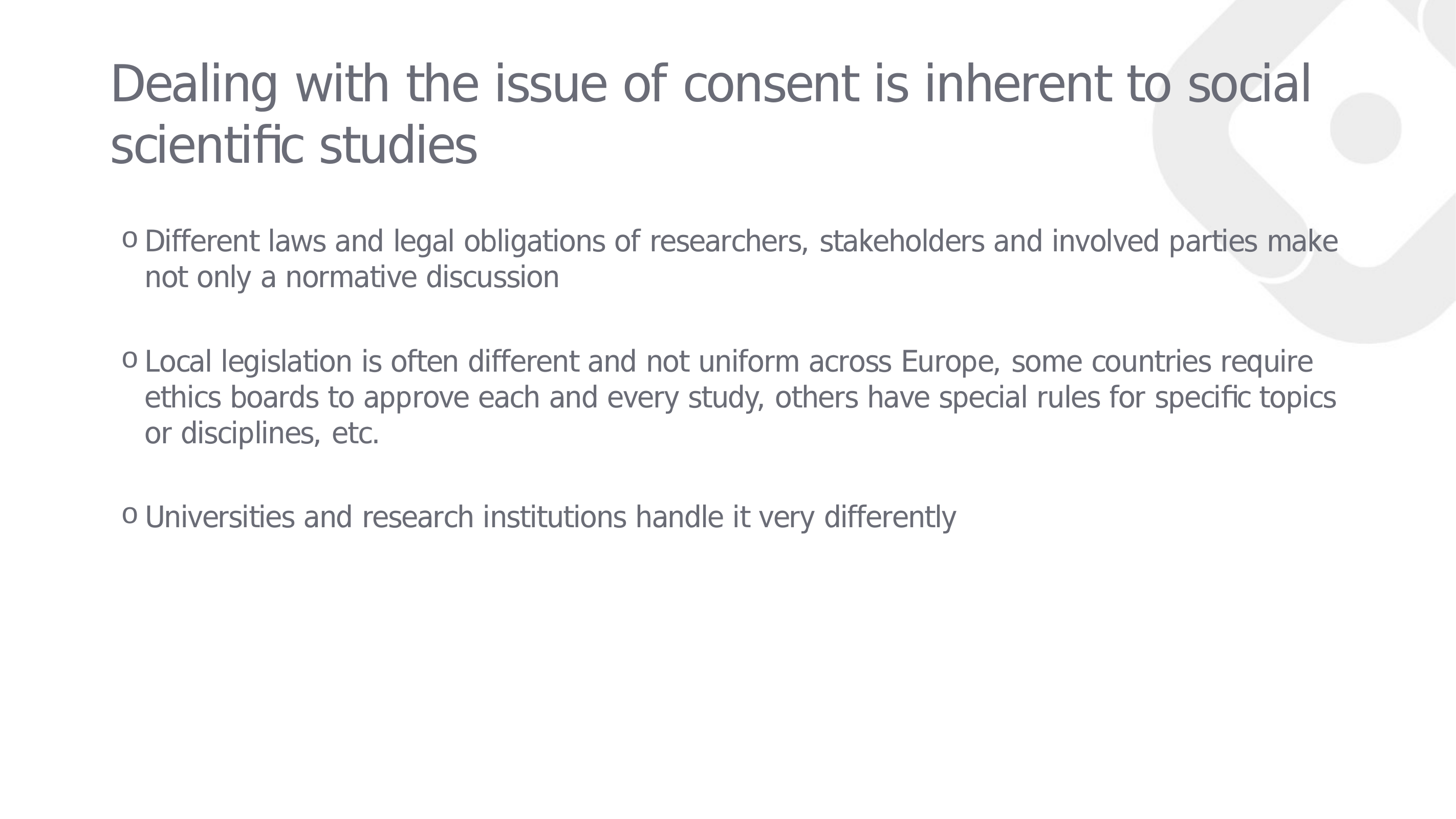

# Dealing with the issue of consent is inherent to social scientific studies
Different laws and legal obligations of researchers, stakeholders and involved parties make not only a normative discussion

Local legislation is often different and not uniform across Europe, some countries require ethics boards to approve each and every study, others have special rules for specific topics or disciplines, etc.

Universities and research institutions handle it very differently